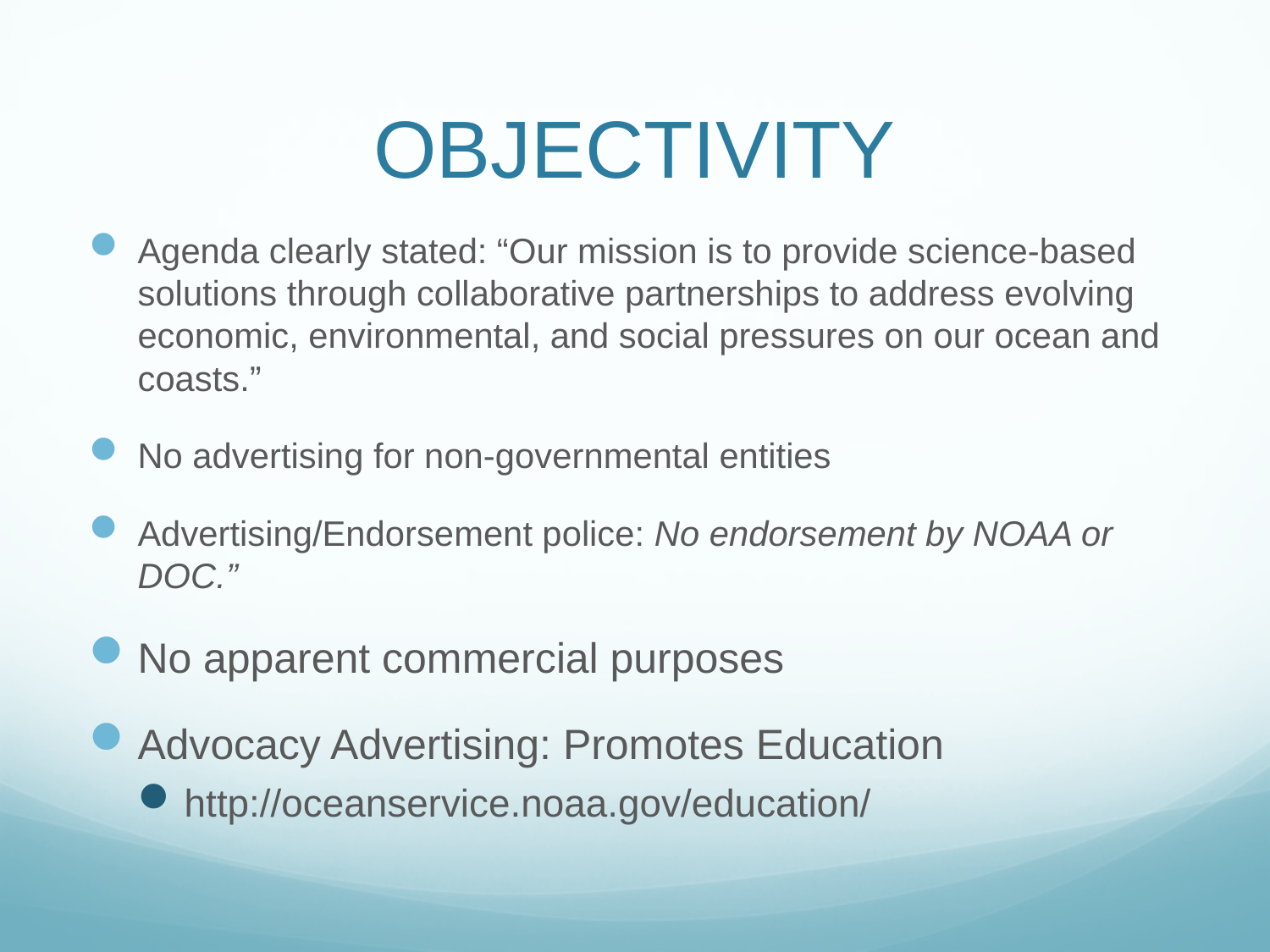

# OBJECTIVITY
Agenda clearly stated: “Our mission is to provide science-based solutions through collaborative partnerships to address evolving economic, environmental, and social pressures on our ocean and coasts.”
No advertising for non-governmental entities
Advertising/Endorsement police: No endorsement by NOAA or DOC.”
No apparent commercial purposes
Advocacy Advertising: Promotes Education
http://oceanservice.noaa.gov/education/